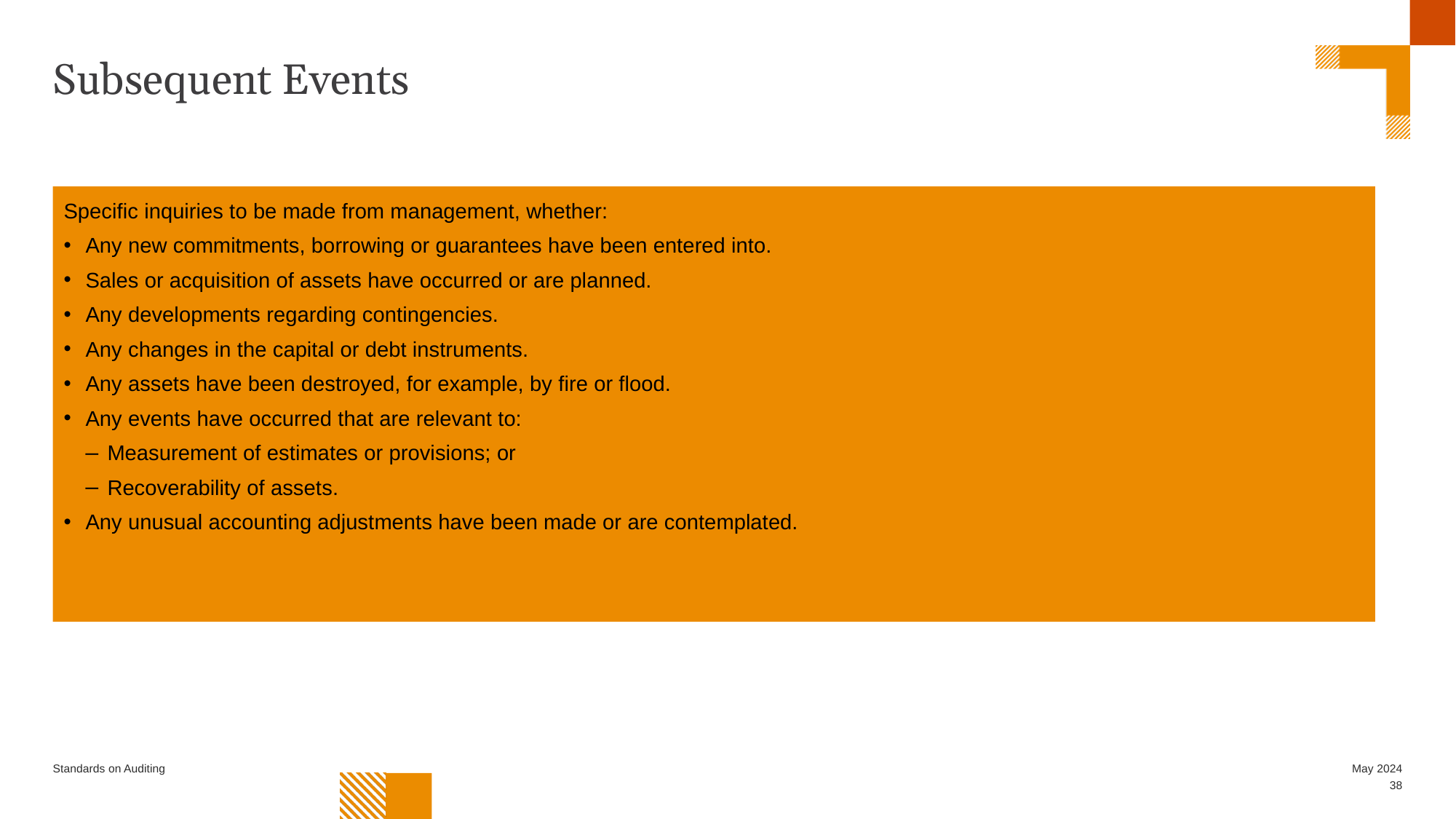

# Subsequent Events
Specific inquiries to be made from management, whether:
Any new commitments, borrowing or guarantees have been entered into.
Sales or acquisition of assets have occurred or are planned.
Any developments regarding contingencies.
Any changes in the capital or debt instruments.
Any assets have been destroyed, for example, by fire or flood.
Any events have occurred that are relevant to:
Measurement of estimates or provisions; or
Recoverability of assets.
Any unusual accounting adjustments have been made or are contemplated.
Standards on Auditing
May 2024
38